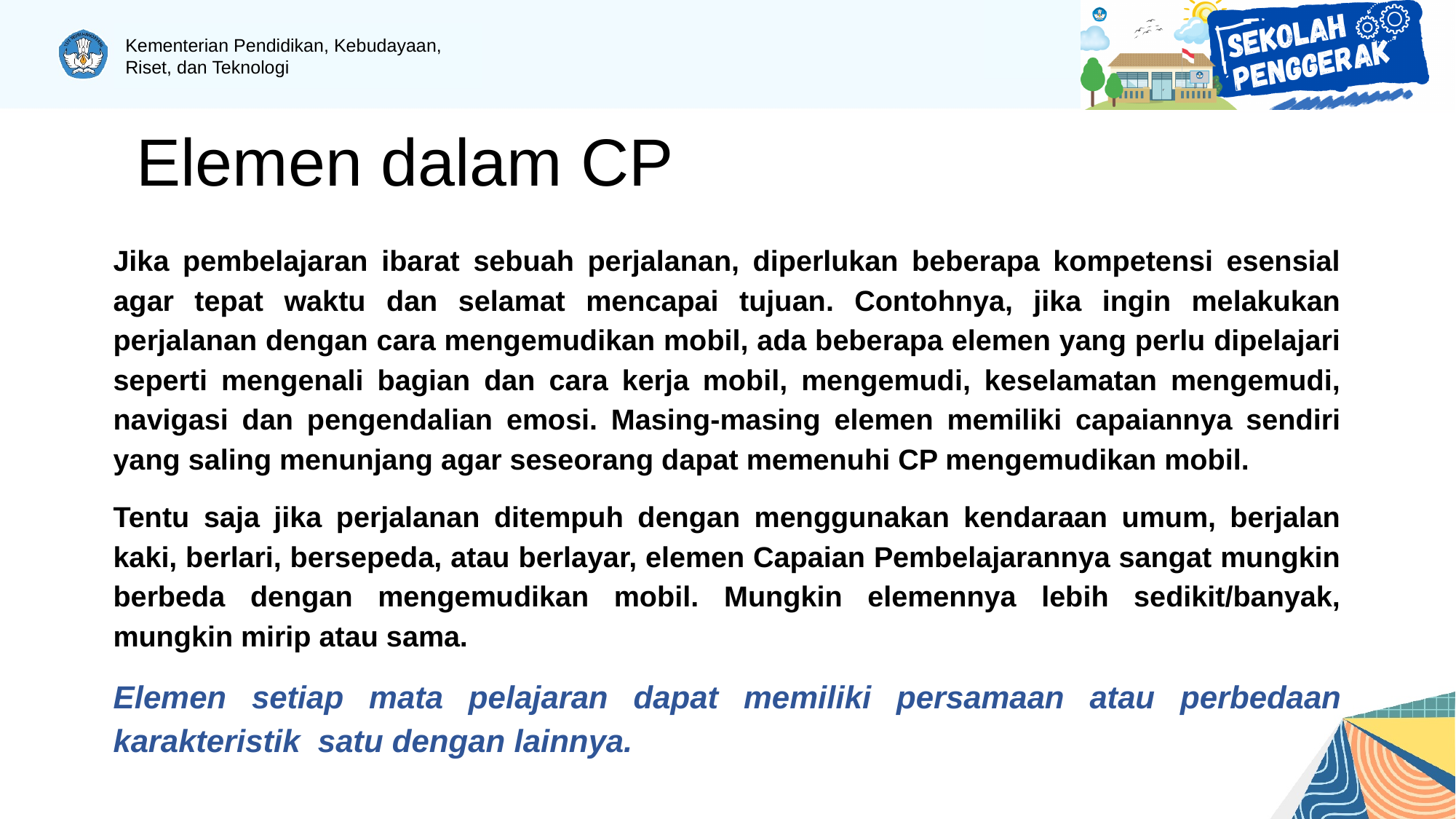

# Elemen dalam CP
Jika pembelajaran ibarat sebuah perjalanan, diperlukan beberapa kompetensi esensial agar tepat waktu dan selamat mencapai tujuan. Contohnya, jika ingin melakukan perjalanan dengan cara mengemudikan mobil, ada beberapa elemen yang perlu dipelajari seperti mengenali bagian dan cara kerja mobil, mengemudi, keselamatan mengemudi, navigasi dan pengendalian emosi. Masing-masing elemen memiliki capaiannya sendiri yang saling menunjang agar seseorang dapat memenuhi CP mengemudikan mobil.
Tentu saja jika perjalanan ditempuh dengan menggunakan kendaraan umum, berjalan kaki, berlari, bersepeda, atau berlayar, elemen Capaian Pembelajarannya sangat mungkin berbeda dengan mengemudikan mobil. Mungkin elemennya lebih sedikit/banyak, mungkin mirip atau sama.
Elemen setiap mata pelajaran dapat memiliki persamaan atau perbedaan karakteristik  satu dengan lainnya.